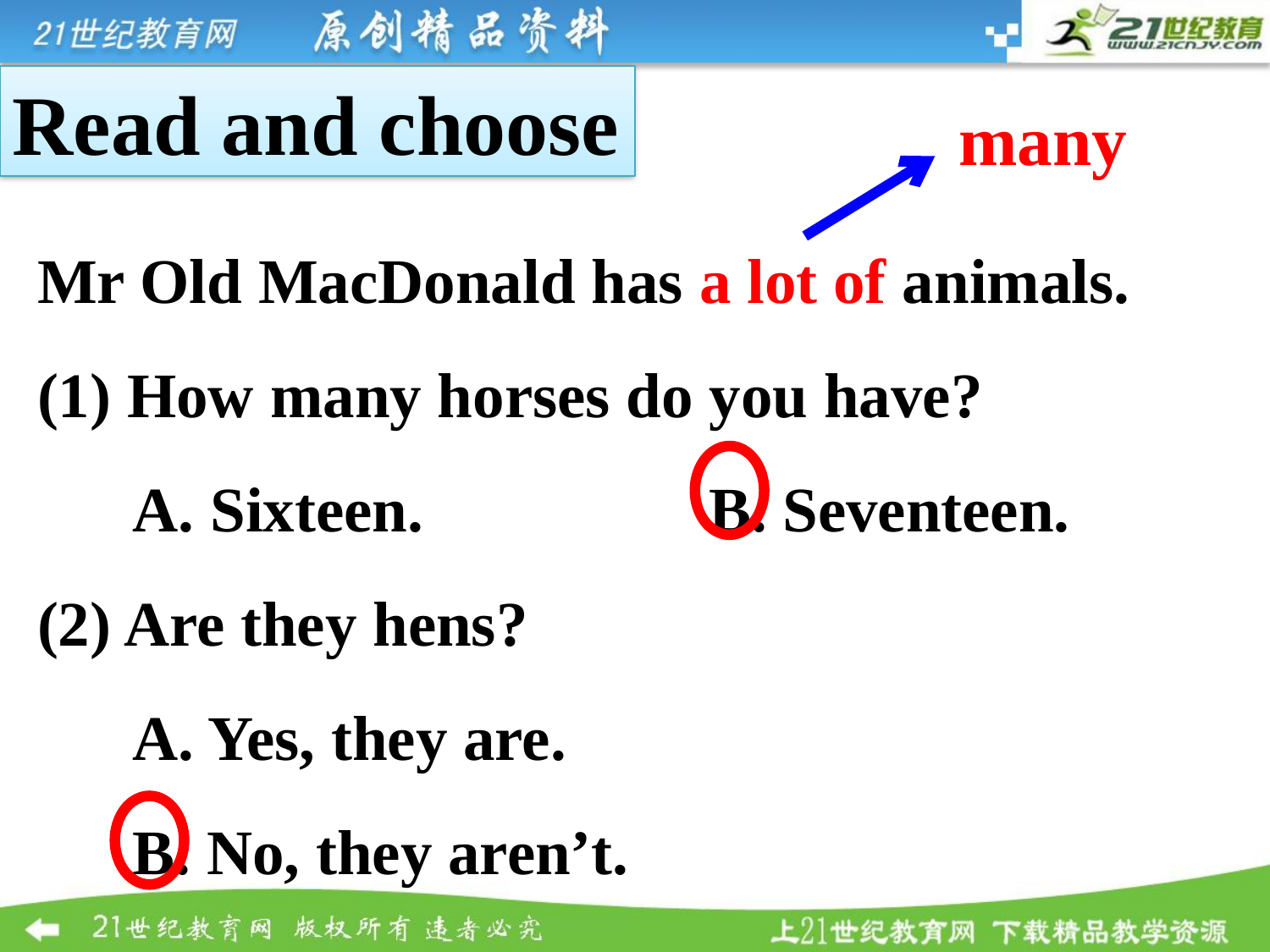

many
Read and choose
Mr Old MacDonald has a lot of animals.
(1) How many horses do you have?
      A. Sixteen.                  B. Seventeen.
(2) Are they hens?
      A. Yes, they are.
      B. No, they aren’t.